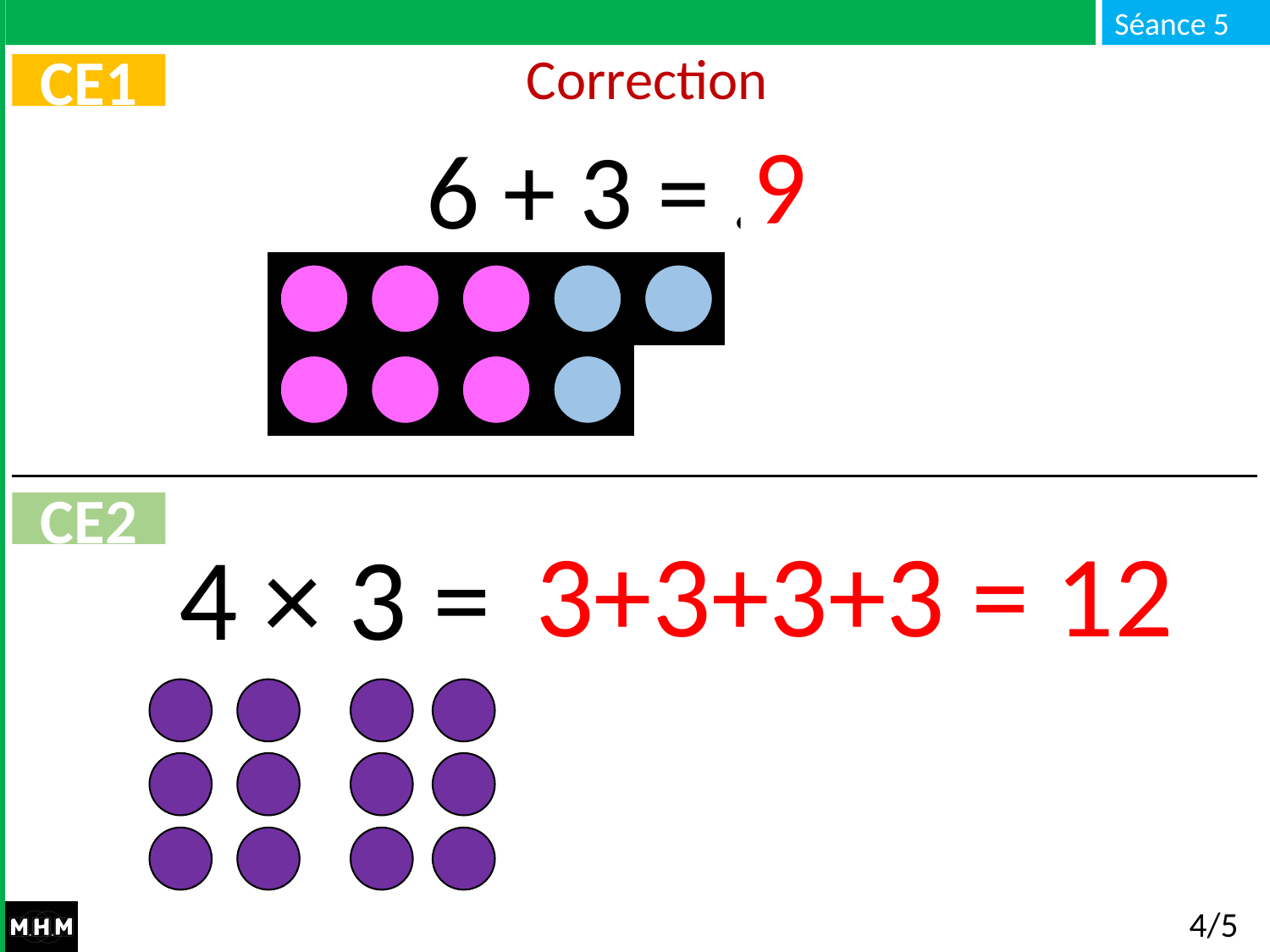

Correction
CE1
9
6 + 3 = …

CE2
4 × 3 = …
3+3+3+3 = 12

4/5